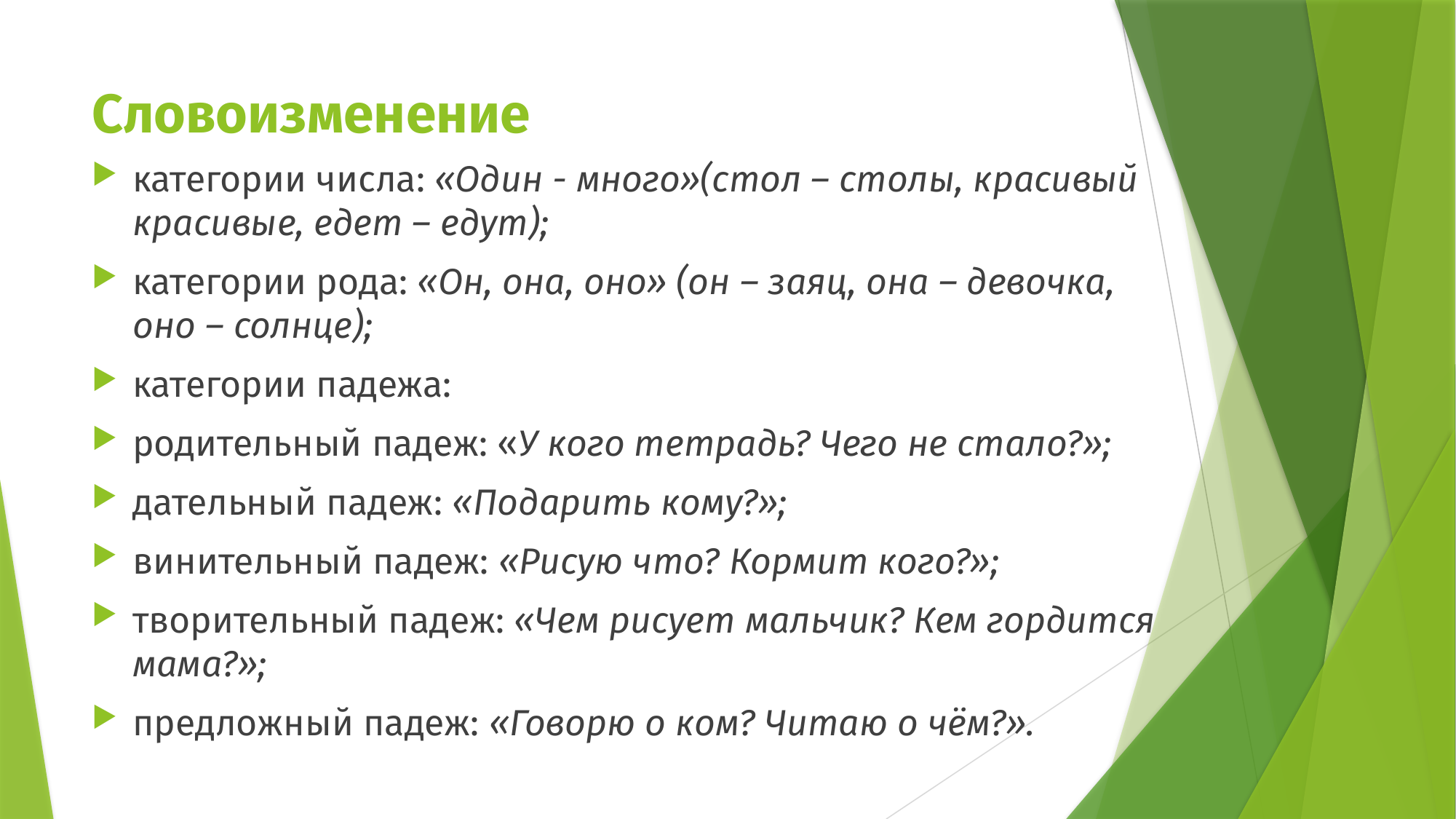

# Словоизменение
категории числа: «Один - много»(стол – столы, красивый красивые, едет – едут);
категории рода: «Он, она, оно» (он – заяц, она – девочка, оно – солнце);
категории падежа:
родительный падеж: «У кого тетрадь? Чего не стало?»;
дательный падеж: «Подарить кому?»;
винительный падеж: «Рисую что? Кормит кого?»;
творительный падеж: «Чем рисует мальчик? Кем гордится мама?»;
предложный падеж: «Говорю о ком? Читаю о чём?».